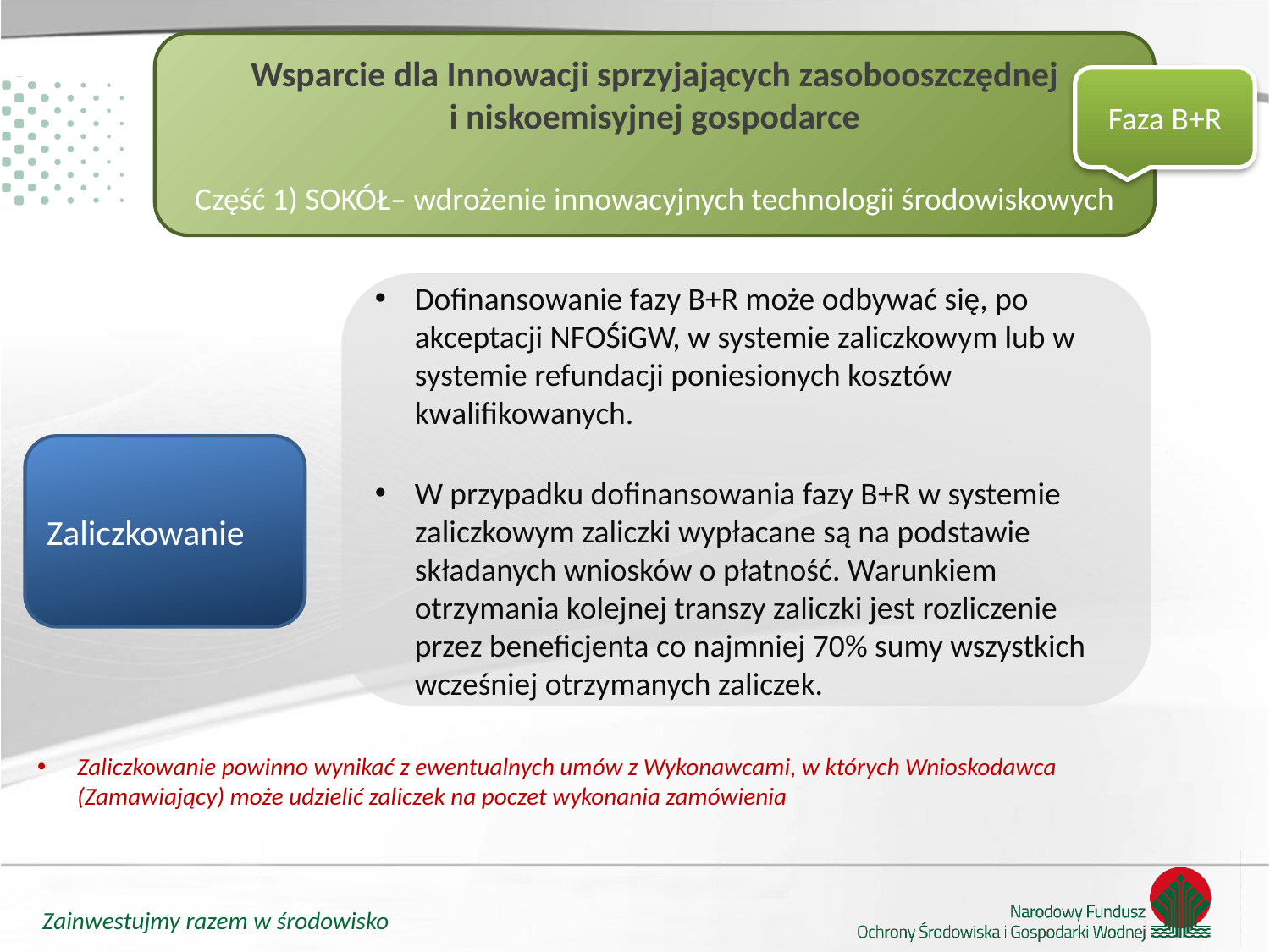

Wsparcie dla Innowacji sprzyjających zasobooszczędnej i niskoemisyjnej gospodarce

Część 1) SOKÓŁ– wdrożenie innowacyjnych technologii środowiskowych

Faza B+R
Dofinansowanie fazy B+R może odbywać się, po akceptacji NFOŚiGW, w systemie zaliczkowym lub w systemie refundacji poniesionych kosztów kwalifikowanych.

W przypadku dofinansowania fazy B+R w systemie zaliczkowym zaliczki wypłacane są na podstawie składanych wniosków o płatność. Warunkiem otrzymania kolejnej transzy zaliczki jest rozliczenie przez beneficjenta co najmniej 70% sumy wszystkich wcześniej otrzymanych zaliczek.
Zaliczkowanie
Zaliczkowanie powinno wynikać z ewentualnych umów z Wykonawcami, w których Wnioskodawca (Zamawiający) może udzielić zaliczek na poczet wykonania zamówienia